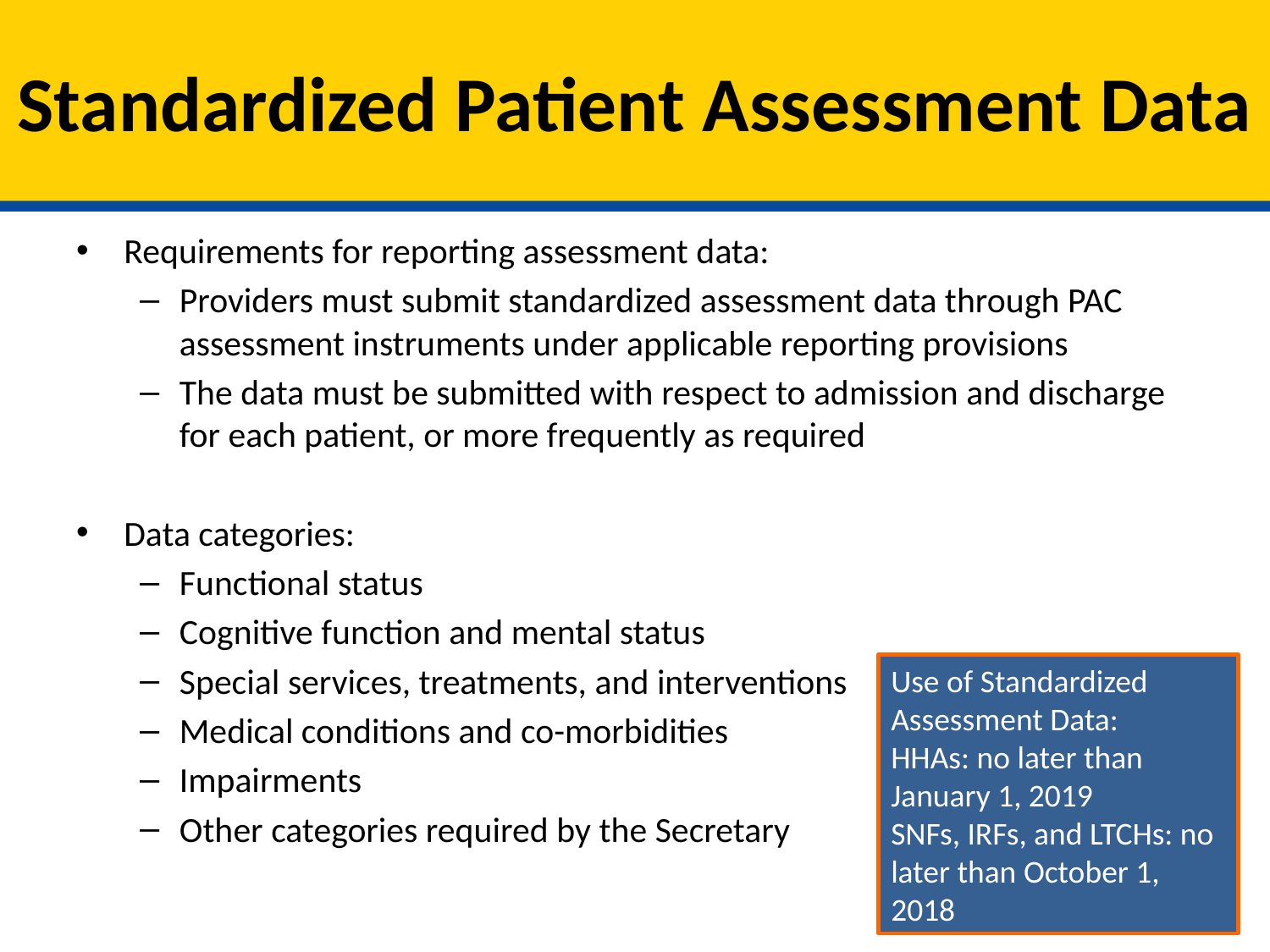

# Standardized Patient Assessment Data
Requirements for reporting assessment data:
Providers must submit standardized assessment data through PAC assessment instruments under applicable reporting provisions
The data must be submitted with respect to admission and discharge for each patient, or more frequently as required

Data categories:
Functional status
Cognitive function and mental status
Special services, treatments, and interventions
Medical conditions and co-morbidities
Impairments
Other categories required by the Secretary
Use of Standardized Assessment Data:
HHAs: no later than January 1, 2019
SNFs, IRFs, and LTCHs: no later than October 1, 2018
6